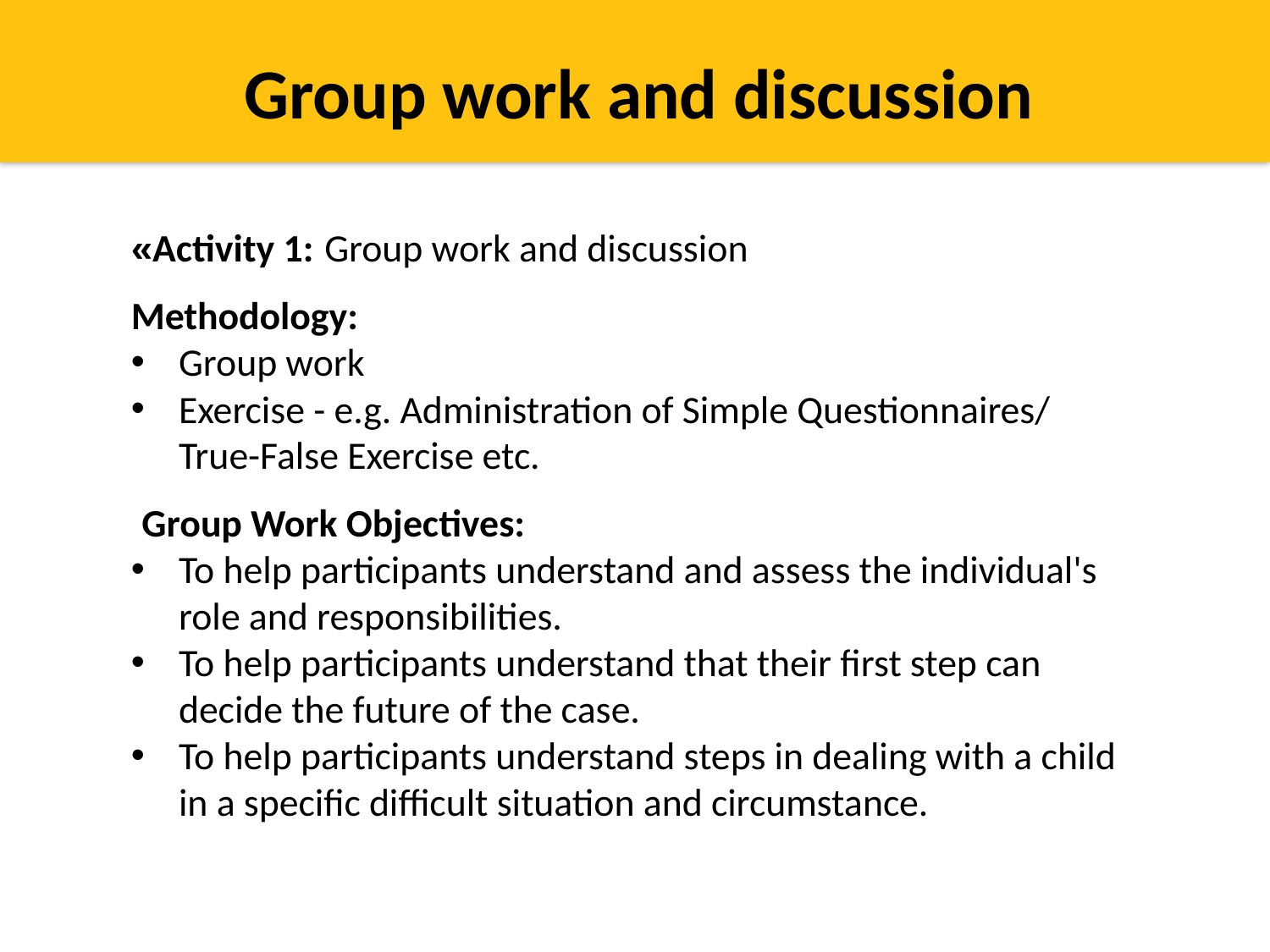

Group work and discussion
«Activity 1: Group work and discussion
Methodology:
Group work
Exercise - e.g. Administration of Simple Questionnaires/
True-False Exercise etc.
 Group Work Objectives:
To help participants understand and assess the individual's role and responsibilities.
To help participants understand that their first step can decide the future of the case.
To help participants understand steps in dealing with a child in a specific difficult situation and circumstance.